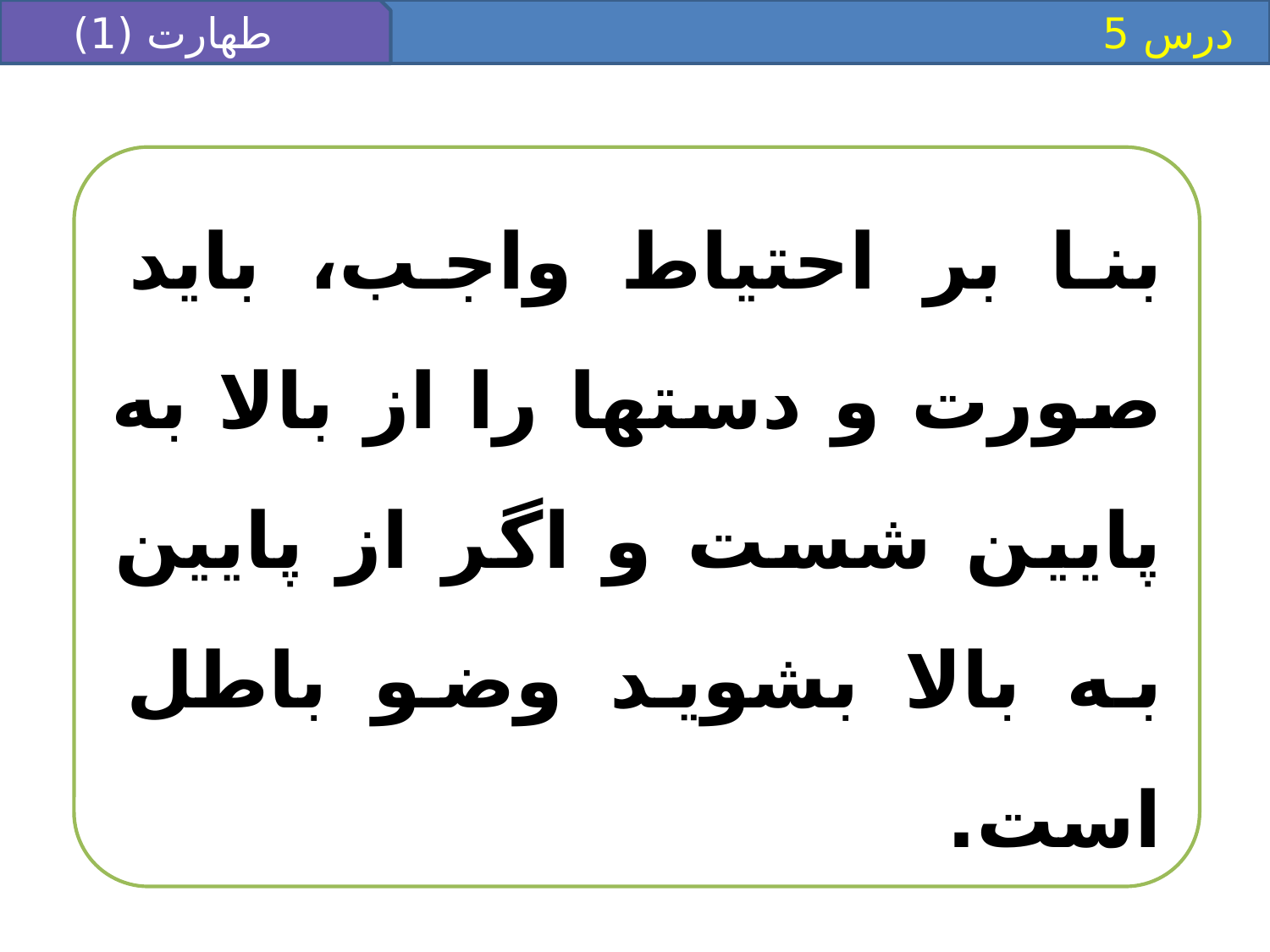

طهارت (1)
 درس 5

بنا بر احتياط واجب، بايد صورت و دست‏ها را از بالا به پايين شست و اگر از پايين به بالا بشويد وضو باطل است.